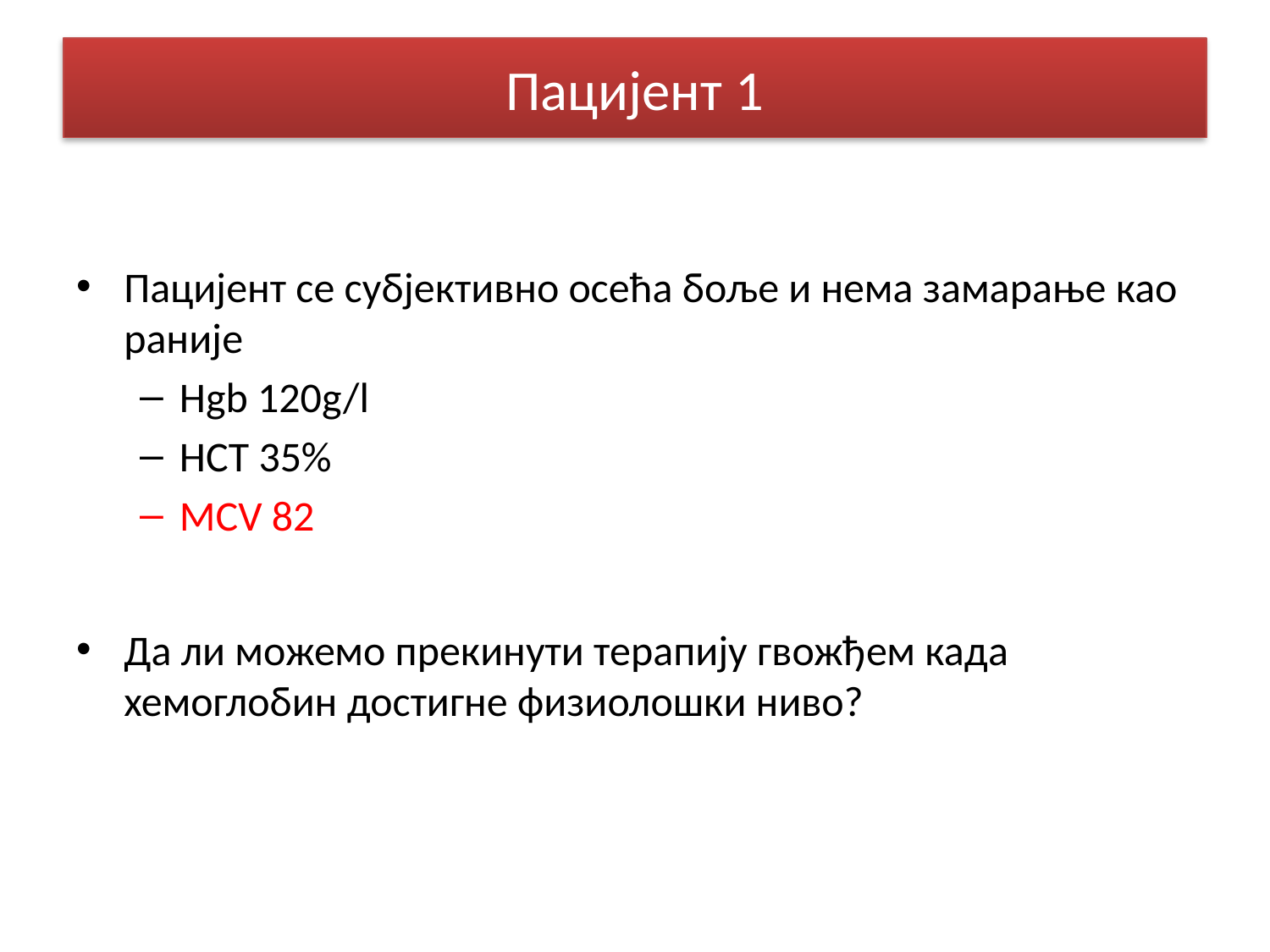

# Case A
Пацијент 1
Пацијент се субјективно осећа боље и нема замарање као раније
Hgb 120g/l
HCT 35%
MCV 82

Да ли можемо прекинути терапију гвожђем када хемоглобин достигне физиолошки ниво?